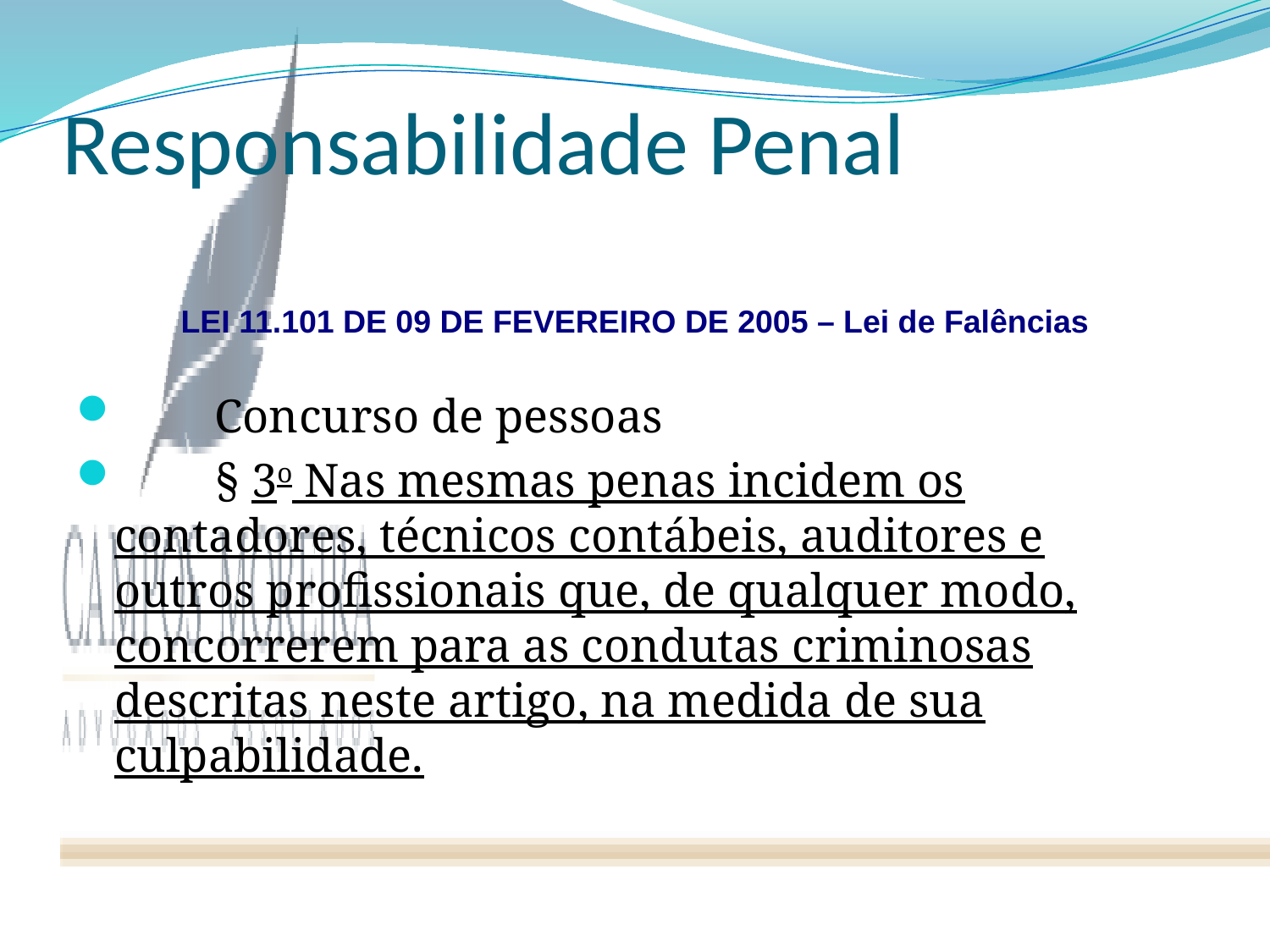

# Responsabilidade Penal
LEI 11.101 DE 09 DE FEVEREIRO DE 2005 – Lei de Falências

        Concurso de pessoas
        § 3o Nas mesmas penas incidem os contadores, técnicos contábeis, auditores e outros profissionais que, de qualquer modo, concorrerem para as condutas criminosas descritas neste artigo, na medida de sua culpabilidade.